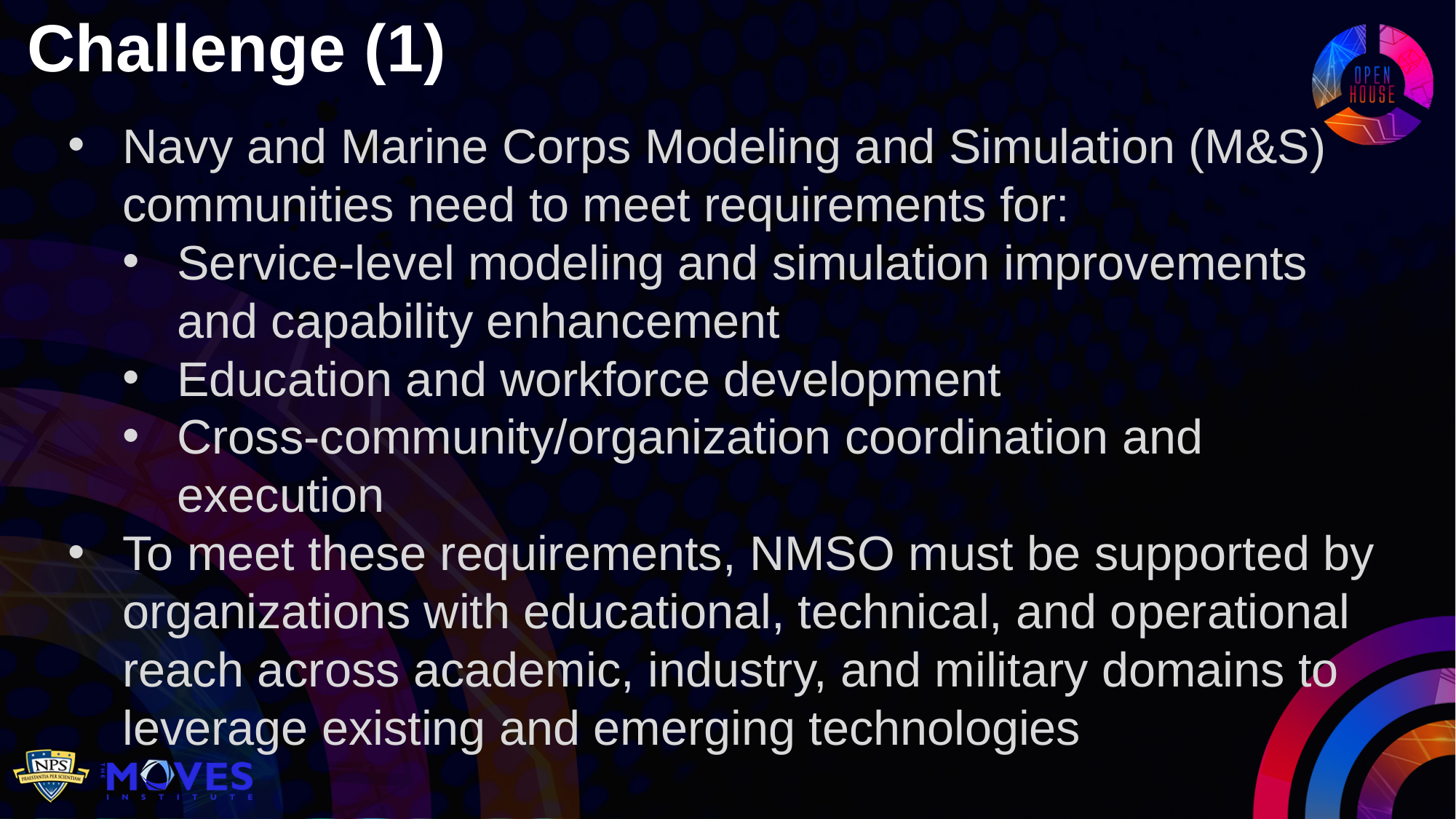

Challenge (1)
Navy and Marine Corps Modeling and Simulation (M&S) communities need to meet requirements for:
Service-level modeling and simulation improvements and capability enhancement
Education and workforce development
Cross-community/organization coordination and execution
To meet these requirements, NMSO must be supported by organizations with educational, technical, and operational reach across academic, industry, and military domains to leverage existing and emerging technologies